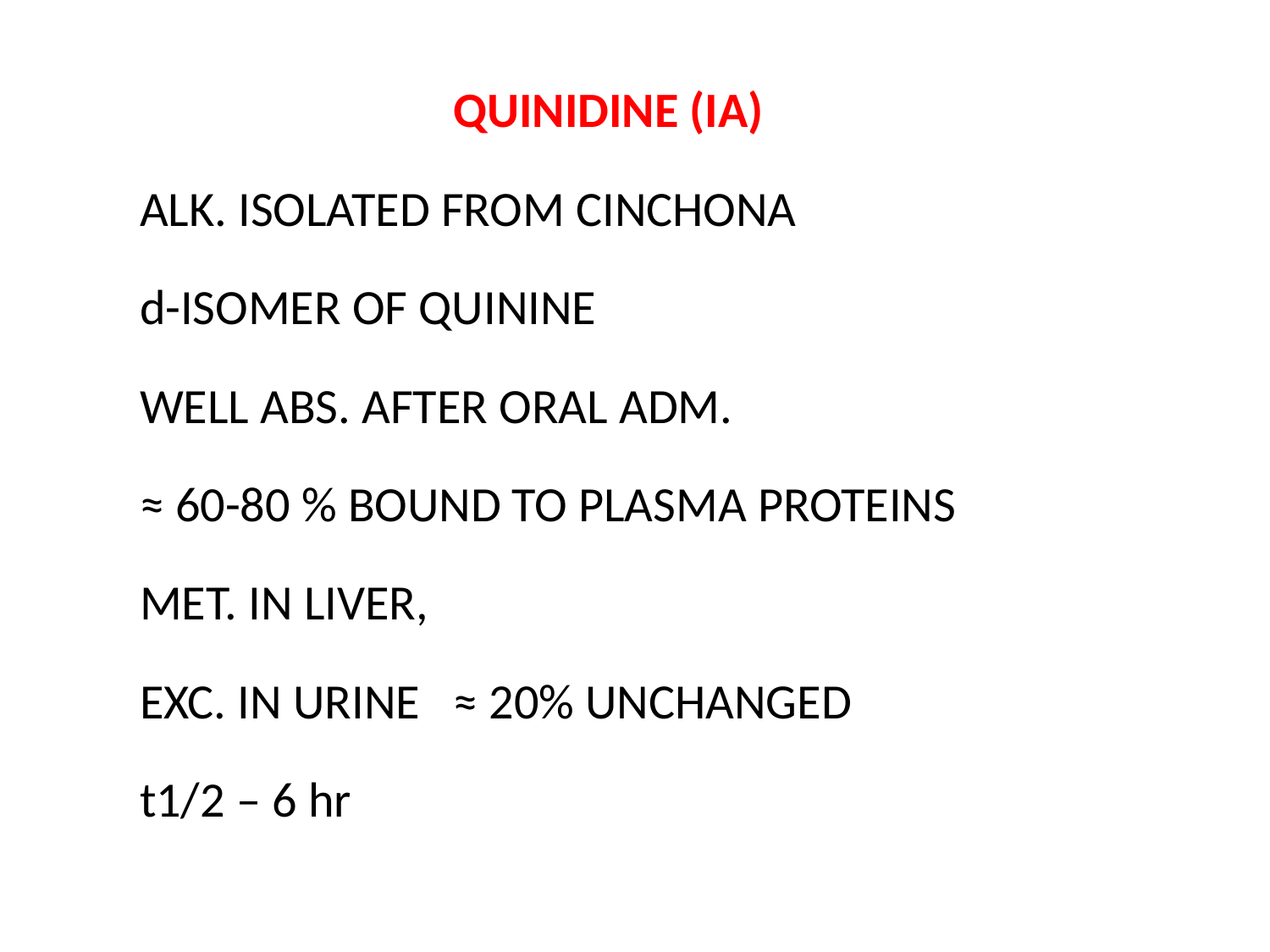

QUINIDINE (IA)
ALK. ISOLATED FROM CINCHONA
d-ISOMER OF QUININE
WELL ABS. AFTER ORAL ADM.
≈ 60-80 % BOUND TO PLASMA PROTEINS
MET. IN LIVER,
EXC. IN URINE   ≈ 20% UNCHANGED
t1/2 – 6 hr